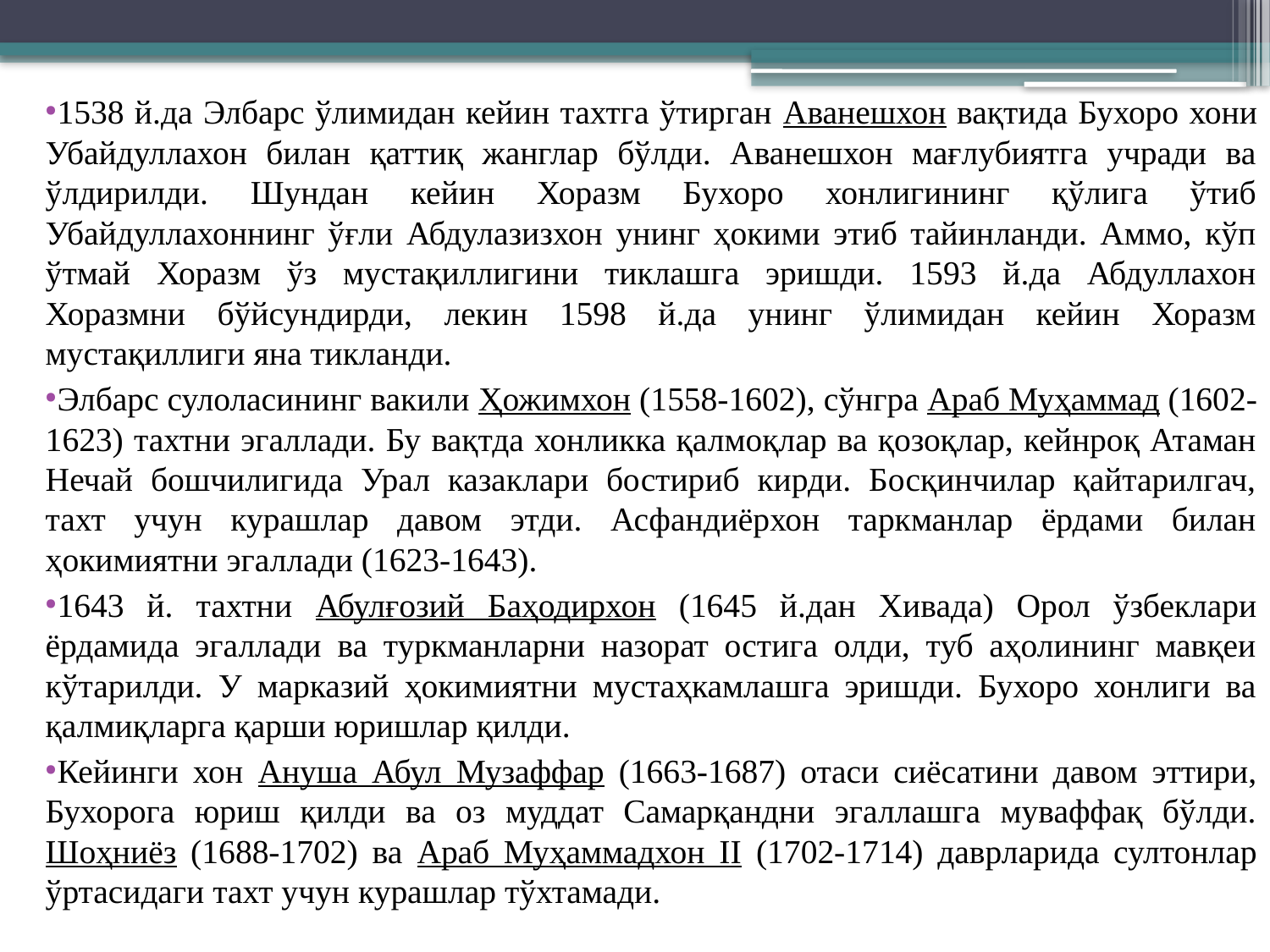

1538 й.да Элбарс ўлимидан кейин тахтга ўтирган Аванешхон вақтида Бухоро хони Убайдуллахон билан қаттиқ жанглар бўлди. Аванешхон мағлубиятга учради ва ўлдирилди. Шундан кейин Хоразм Бухоро хонлигининг қўлига ўтиб Убайдуллахоннинг ўғли Абдулазизхон унинг ҳокими этиб тайинланди. Аммо, кўп ўтмай Хоразм ўз мустақиллигини тиклашга эришди. 1593 й.да Абдуллахон Хоразмни бўйсундирди, лекин 1598 й.да унинг ўлимидан кейин Хоразм мустақиллиги яна тикланди.
Элбарс сулоласининг вакили Ҳожимхон (1558-1602), сўнгра Араб Муҳаммад (1602-1623) тахтни эгаллади. Бу вақтда хонликка қалмоқлар ва қозоқлар, кейнроқ Атаман Нечай бошчилигида Урал казаклари бостириб кирди. Босқинчилар қайтарилгач, тахт учун курашлар давом этди. Асфандиёрхон таркманлар ёрдами билан ҳокимиятни эгаллади (1623-1643).
1643 й. тахтни Абулғозий Баҳодирхон (1645 й.дан Хивада) Орол ўзбеклари ёрдамида эгаллади ва туркманларни назорат остига олди, туб аҳолининг мавқеи кўтарилди. У марказий ҳокимиятни мустаҳкамлашга эришди. Бухоро хонлиги ва қалмиқларга қарши юришлар қилди.
Кейинги хон Ануша Абул Музаффар (1663-1687) отаси сиёсатини давом эттири, Бухорога юриш қилди ва оз муддат Самарқандни эгаллашга муваффақ бўлди. Шоҳниёз (1688-1702) ва Араб Муҳаммадхон II (1702-1714) даврларида султонлар ўртасидаги тахт учун курашлар тўхтамади.